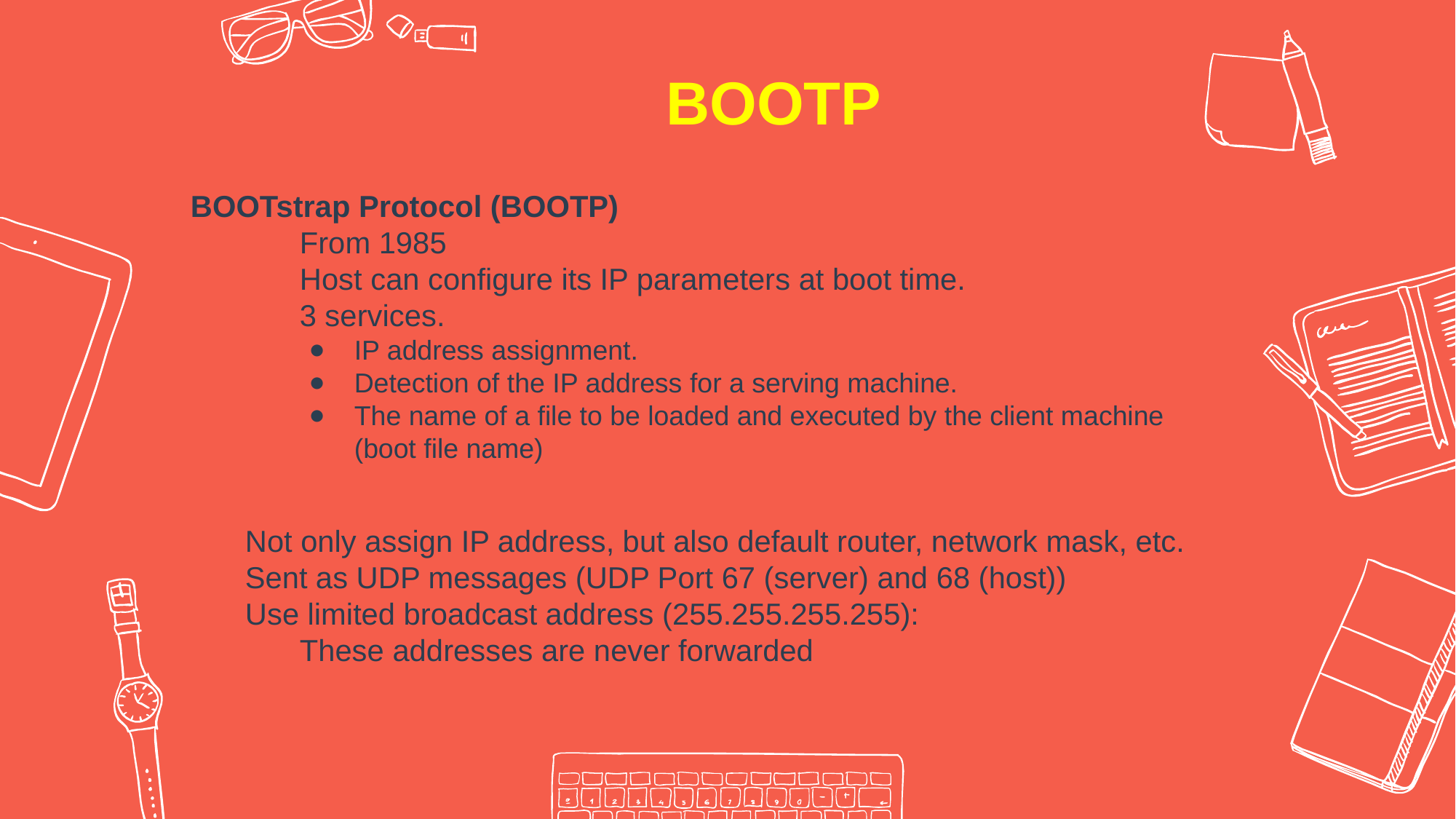

BOOTP
BOOTstrap Protocol (BOOTP)
From 1985
Host can configure its IP parameters at boot time.
3 services.
IP address assignment.
Detection of the IP address for a serving machine.
The name of a file to be loaded and executed by the client machine (boot file name)

Not only assign IP address, but also default router, network mask, etc.
Sent as UDP messages (UDP Port 67 (server) and 68 (host))
Use limited broadcast address (255.255.255.255):
These addresses are never forwarded